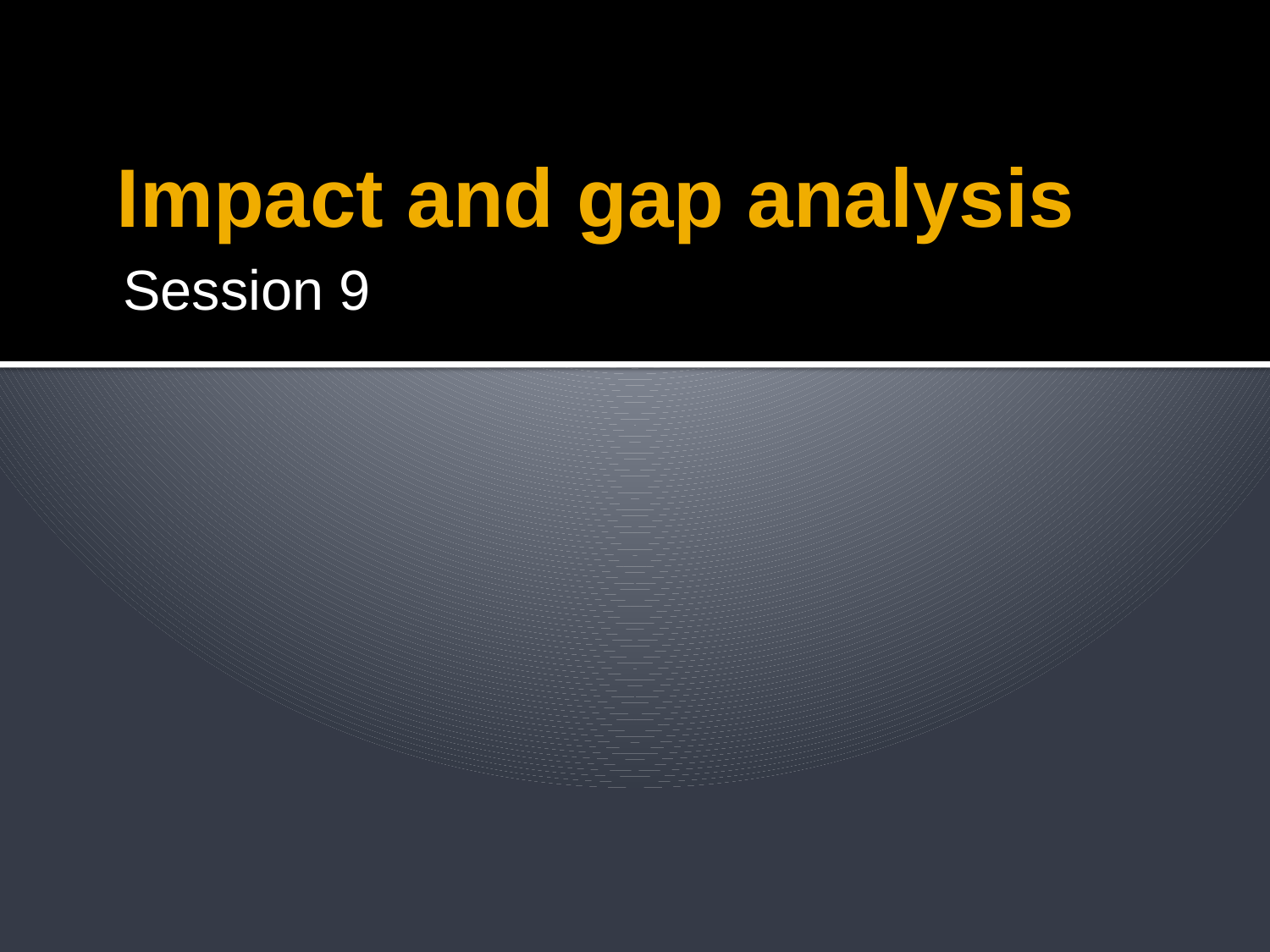

# Impact and gap analysis
Session 9